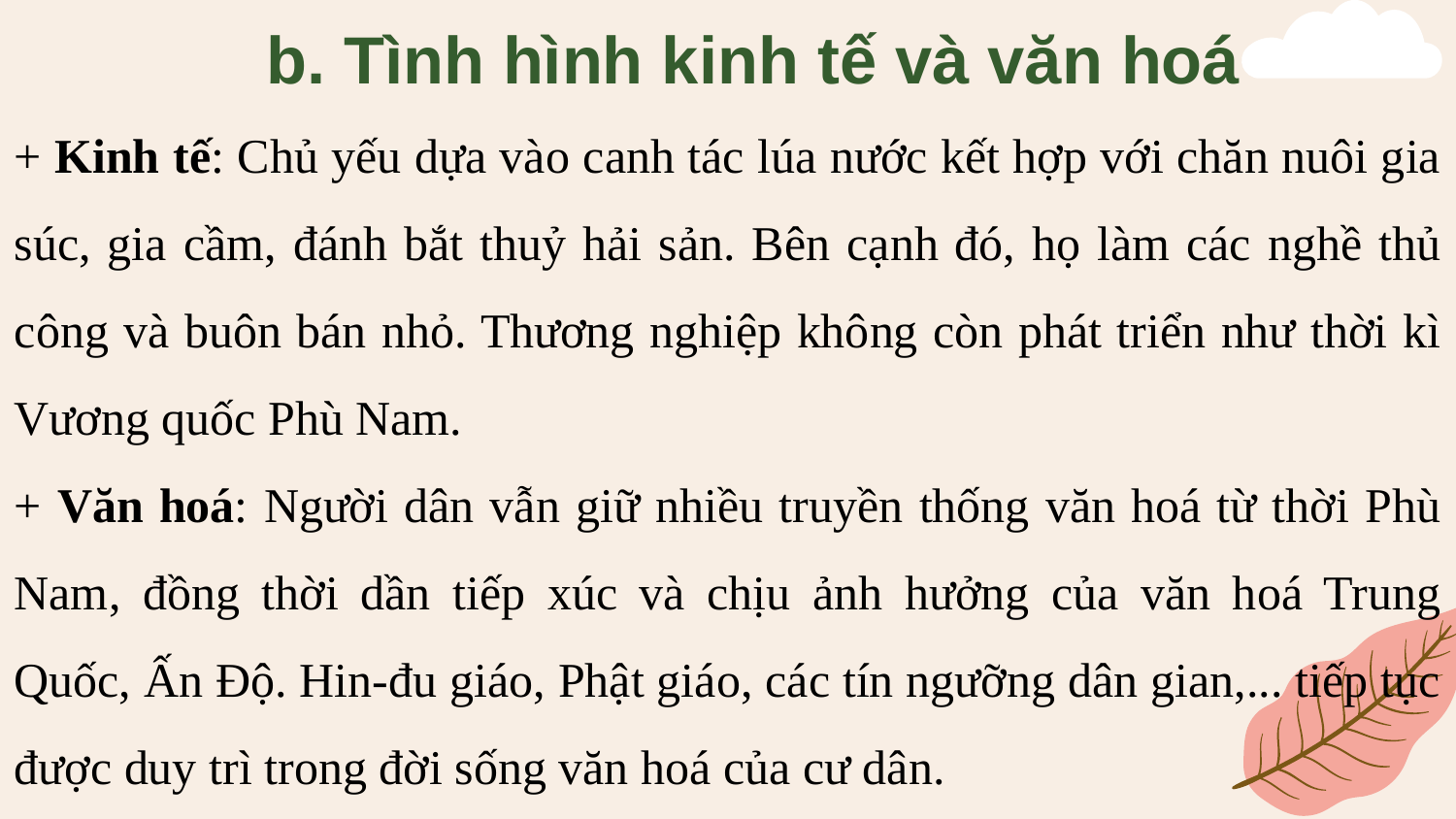

# b. Tình hình kinh tế và văn hoá
+ Kinh tế: Chủ yếu dựa vào canh tác lúa nước kết hợp với chăn nuôi gia súc, gia cầm, đánh bắt thuỷ hải sản. Bên cạnh đó, họ làm các nghề thủ công và buôn bán nhỏ. Thương nghiệp không còn phát triển như thời kì Vương quốc Phù Nam.
+ Văn hoá: Người dân vẫn giữ nhiều truyền thống văn hoá từ thời Phù Nam, đồng thời dần tiếp xúc và chịu ảnh hưởng của văn hoá Trung Quốc, Ấn Độ. Hin-đu giáo, Phật giáo, các tín ngưỡng dân gian,... tiếp tục được duy trì trong đời sống văn hoá của cư dân.